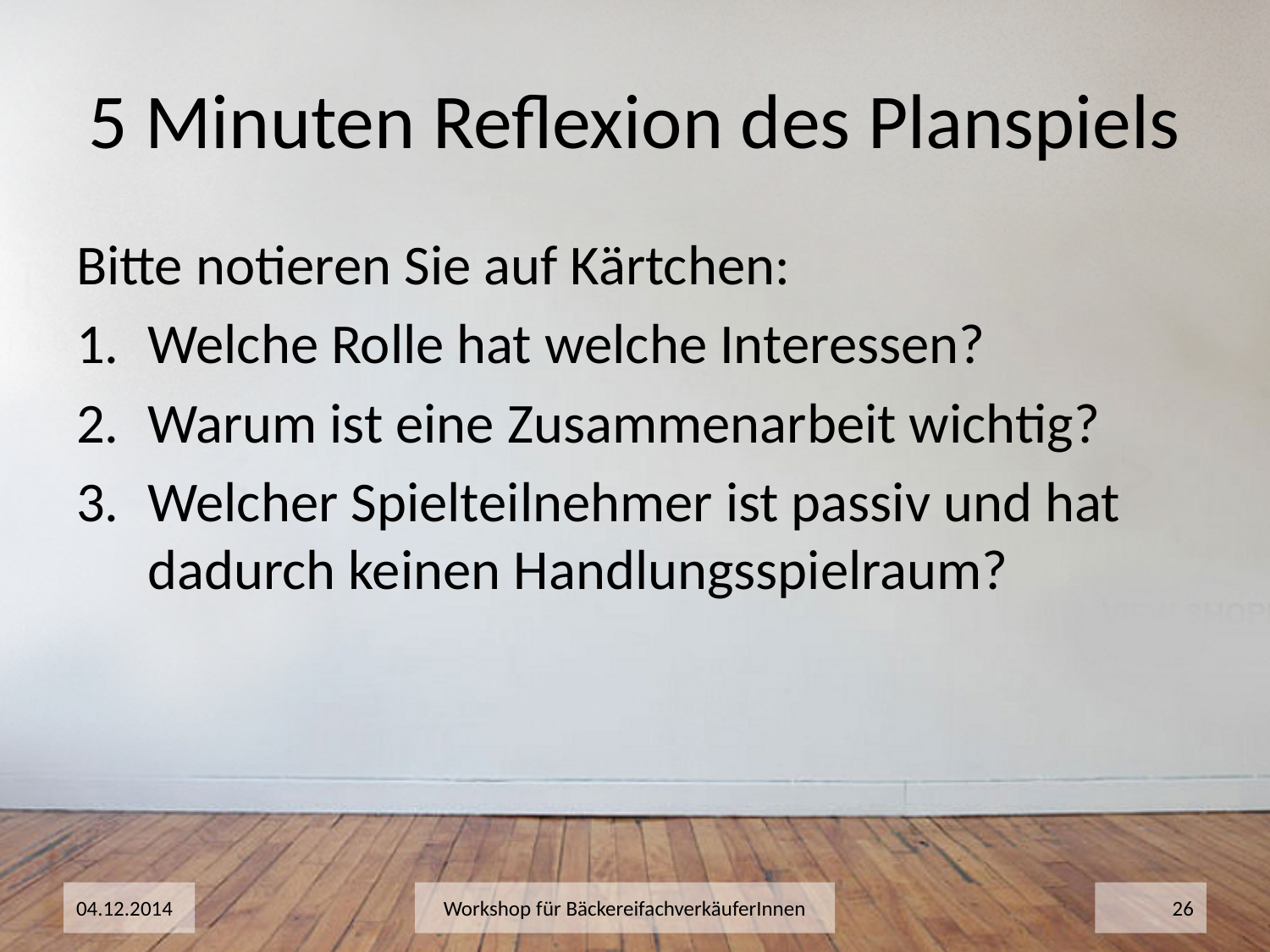

# 5 Minuten Reflexion des Planspiels
Bitte notieren Sie auf Kärtchen:
Welche Rolle hat welche Interessen?
Warum ist eine Zusammenarbeit wichtig?
Welcher Spielteilnehmer ist passiv und hat dadurch keinen Handlungsspielraum?
04.12.2014
Workshop für BäckereifachverkäuferInnen
26